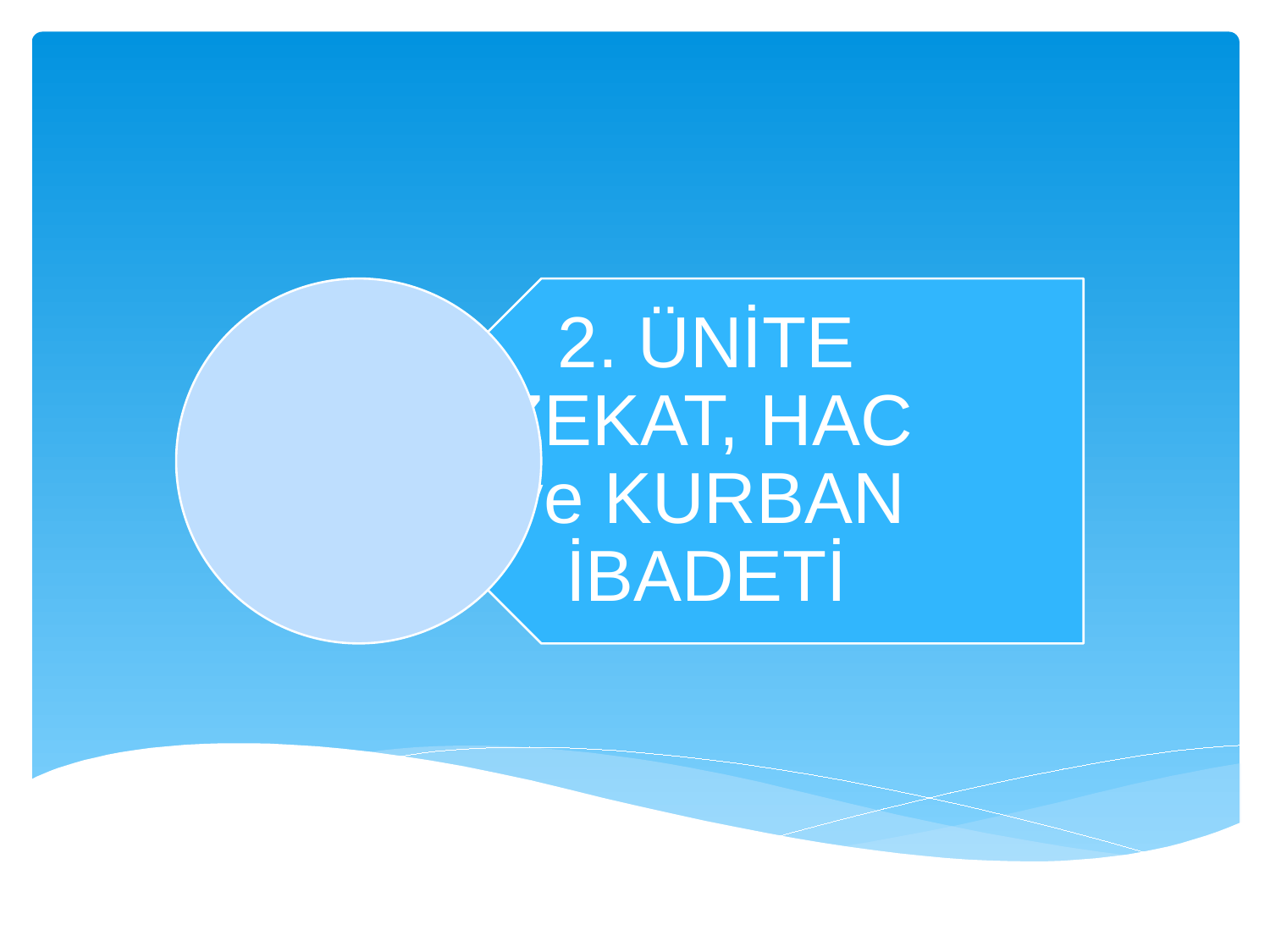

2. ÜNİTE ZEKAT, HAC ve KURBAN İBADETİ